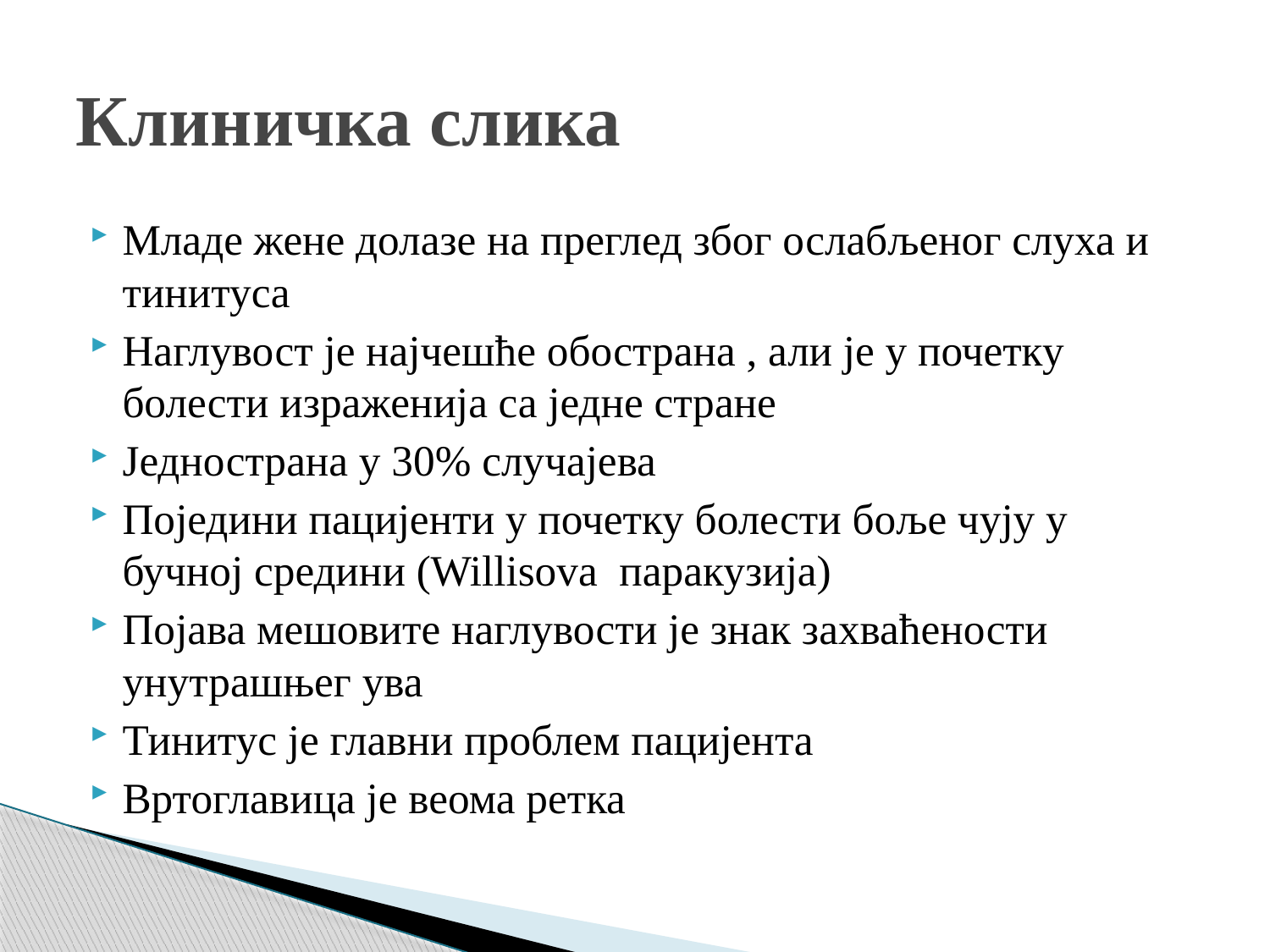

# Клиничка слика
Младе жене долазе на преглед због ослабљеног слуха и тинитуса
Наглувост је најчешће обострана , али је у почетку болести израженија са једне стране
Једнострана у 30% случајева
Поједини пацијенти у почетку болести боље чују у бучној средини (Willisova  паракузија)
Појава мешовите наглувости је знак захваћености унутрашњег ува
Тинитус је главни проблем пацијента
Вртоглавица је веома ретка